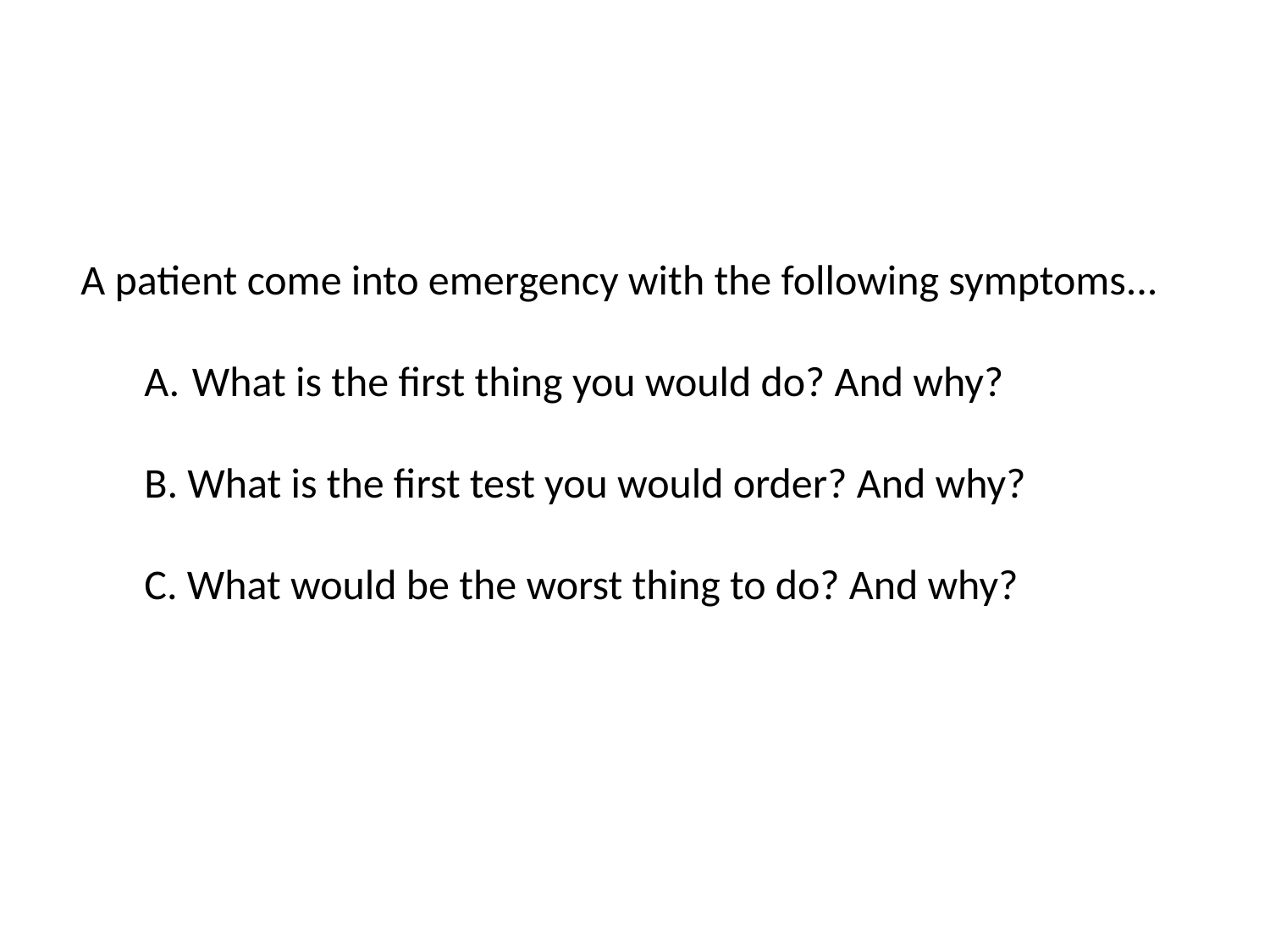

A patient come into emergency with the following symptoms...

What is the first thing you would do? And why?

B. What is the first test you would order? And why?

C. What would be the worst thing to do? And why?